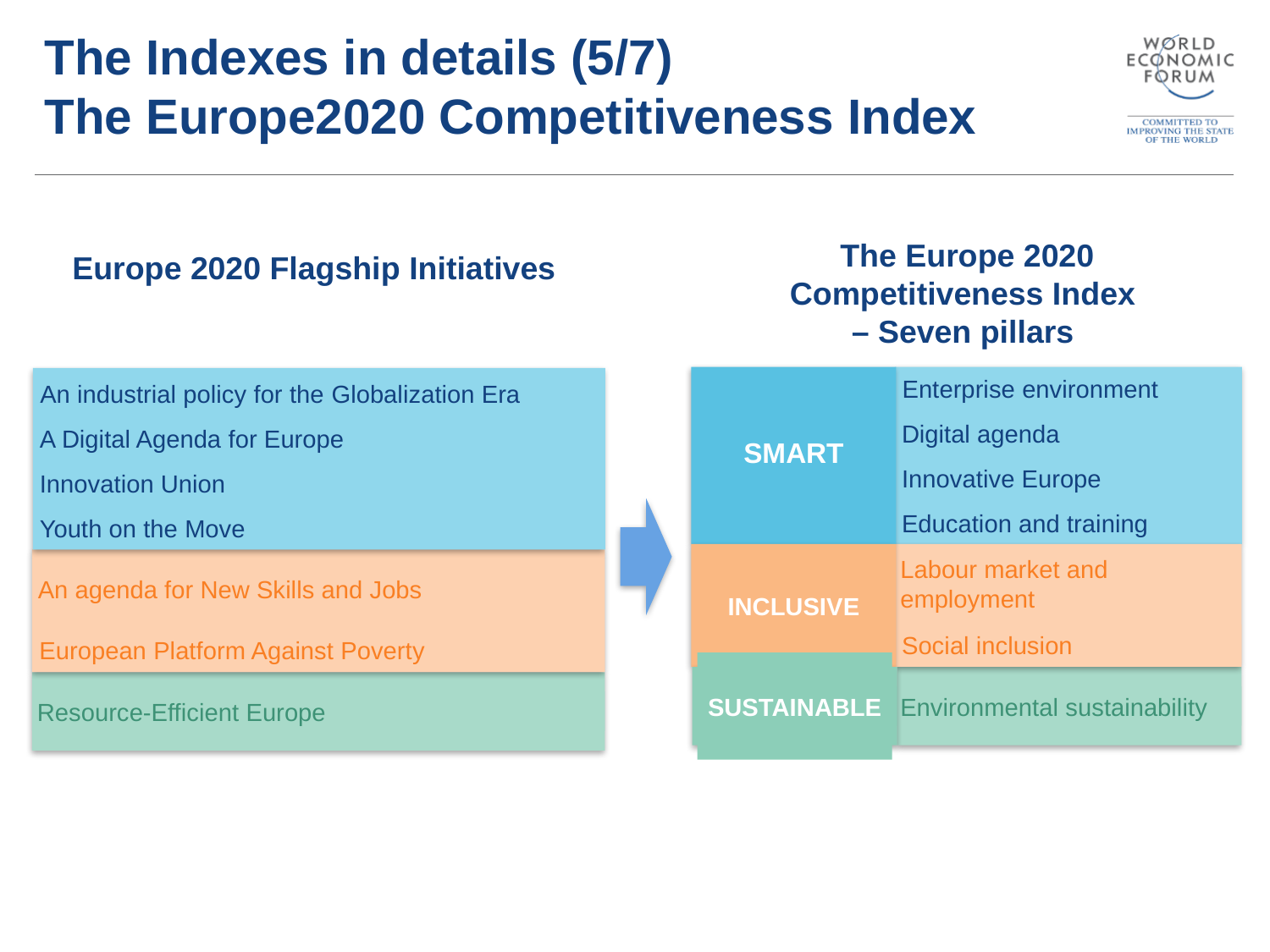

The Indexes in details (5/7)
The Europe2020 Competitiveness Index
The Europe 2020 Competitiveness Index
– Seven pillars
Europe 2020 Flagship Initiatives

SMART
Enterprise environment
Digital agenda
Innovative Europe
Education and training

INCLUSIVE

Labour market and
employment
Social inclusion

SUSTAINABLE

Environmental sustainability

An industrial policy for the Globalization Era
A Digital Agenda for Europe
Innovation Union
Youth on the Move
An agenda for New Skills and Jobs
European Platform Against Poverty
Resource-Efficient Europe